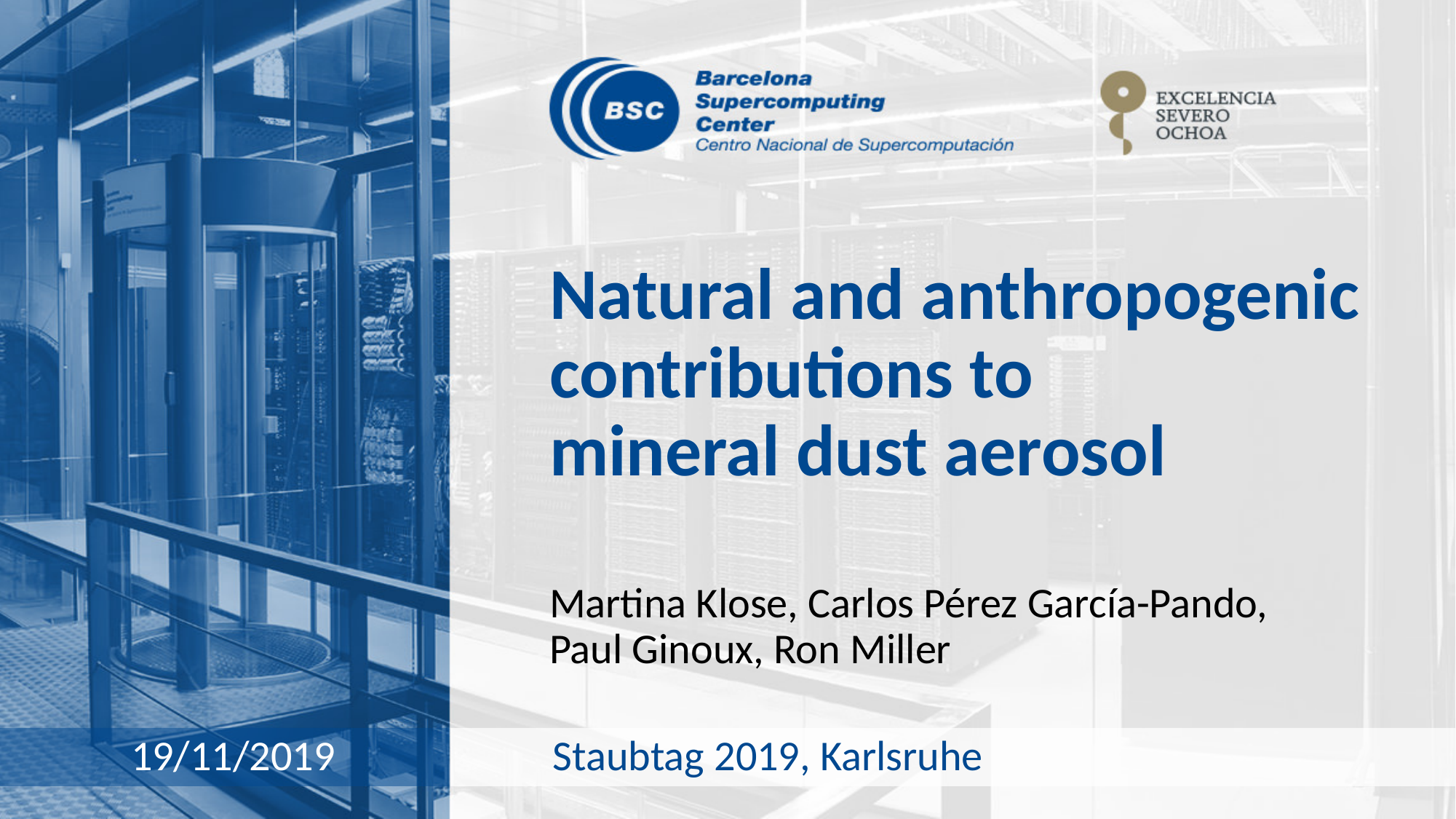

# Natural and anthropogenic contributions to                   mineral dust aerosol
Martina Klose, Carlos Pérez García-Pando,          Paul Ginoux, Ron Miller
Staubtag 2019, Karlsruhe
19/11/2019